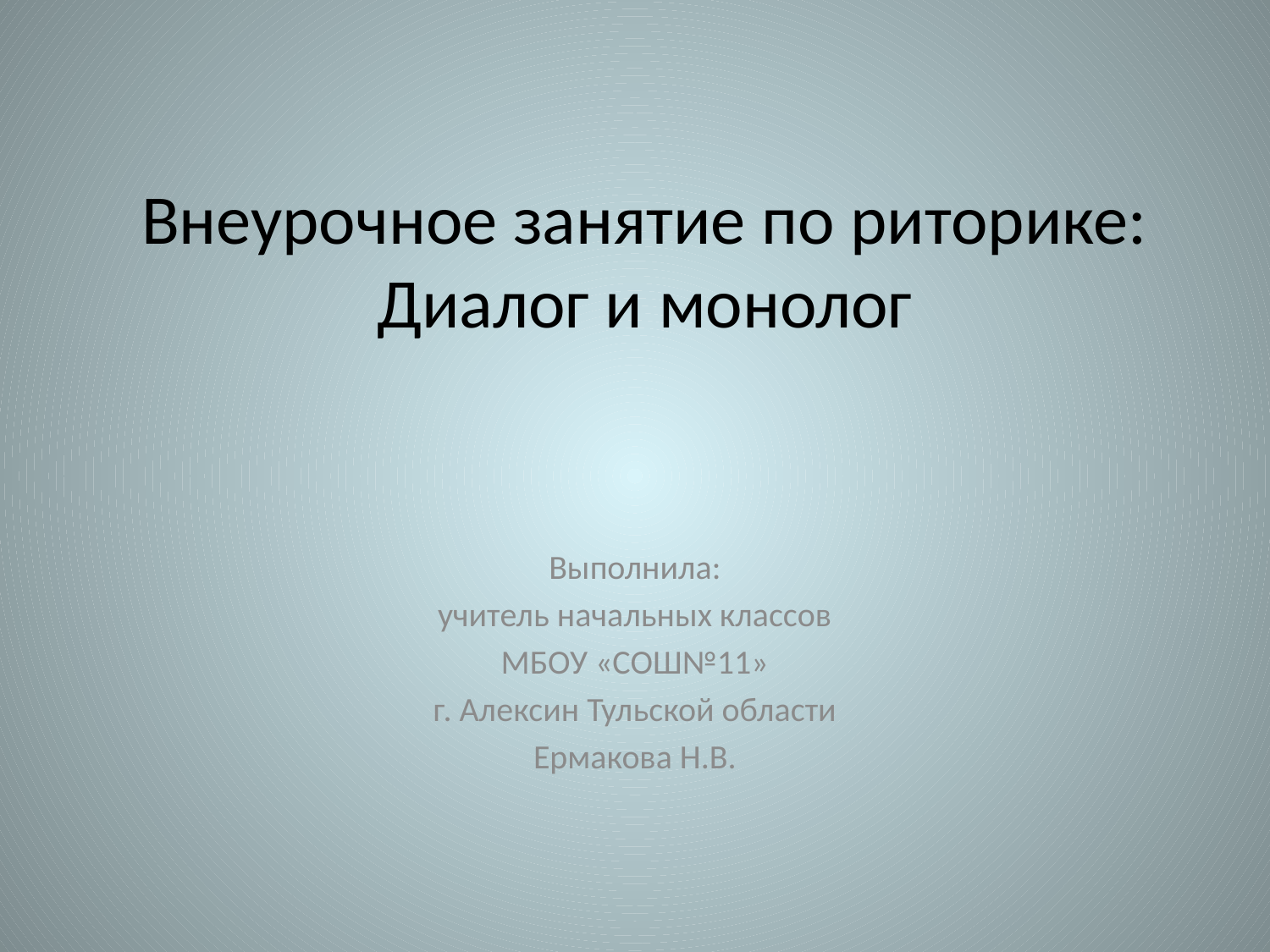

# Внеурочное занятие по риторике: Диалог и монолог
Выполнила:
учитель начальных классов
МБОУ «СОШ№11»
г. Алексин Тульской области
Ермакова Н.В.